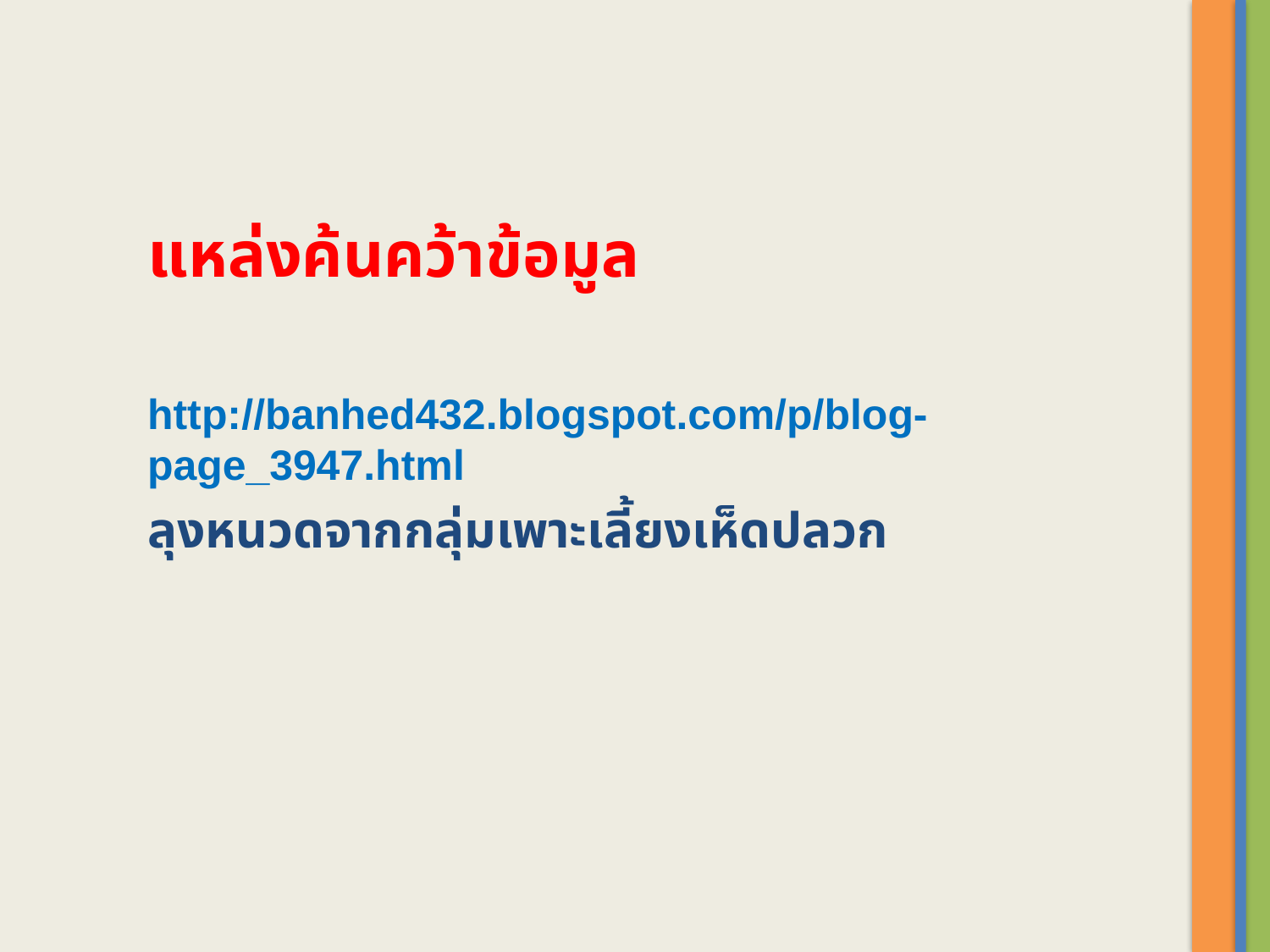

แหล่งค้นคว้าข้อมูล

http://banhed432.blogspot.com/p/blog-page_3947.html
ลุงหนวดจากกลุ่มเพาะเลี้ยงเห็ดปลวก